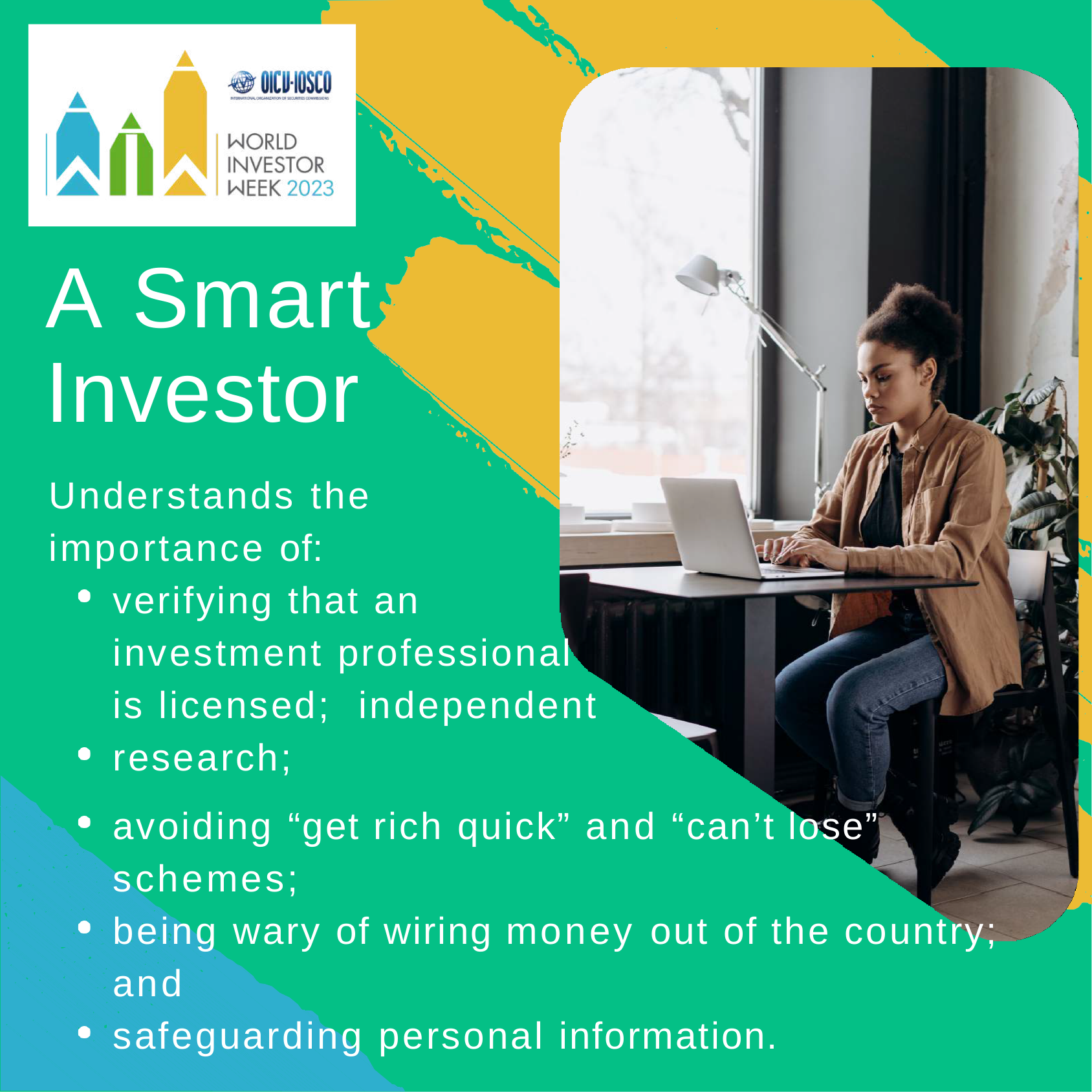

# A Smart  Investor
Understands the  importance of:
verifying that an  investment professional  is licensed;  independent research;
avoiding “get rich quick” and “can’t lose”  schemes;
being wary of wiring money out of the country;  and
safeguarding personal information.